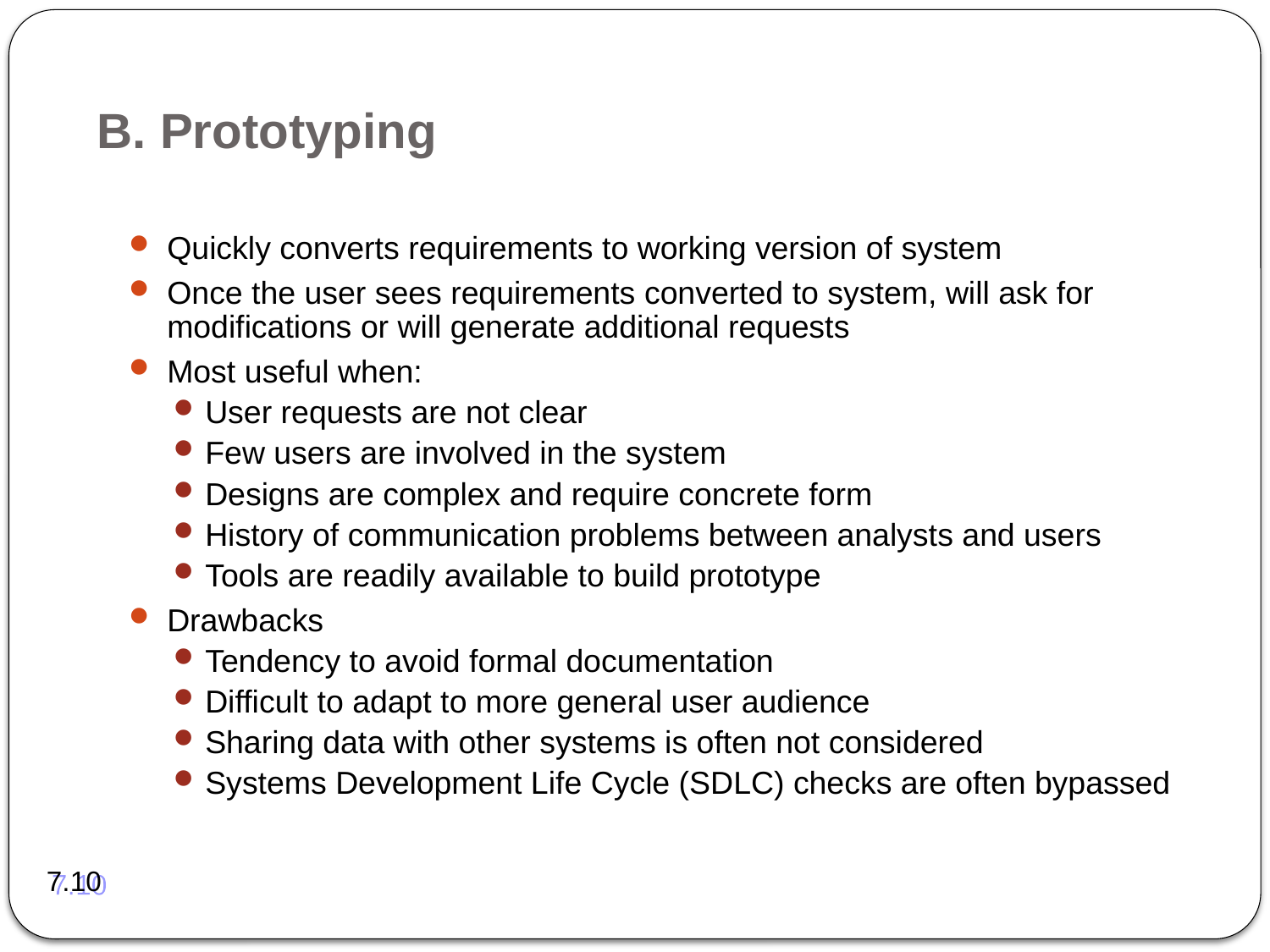

# B. Prototyping
Quickly converts requirements to working version of system
Once the user sees requirements converted to system, will ask for modifications or will generate additional requests
Most useful when:
User requests are not clear
Few users are involved in the system
Designs are complex and require concrete form
History of communication problems between analysts and users
Tools are readily available to build prototype
Drawbacks
Tendency to avoid formal documentation
Difficult to adapt to more general user audience
Sharing data with other systems is often not considered
Systems Development Life Cycle (SDLC) checks are often bypassed

7.10